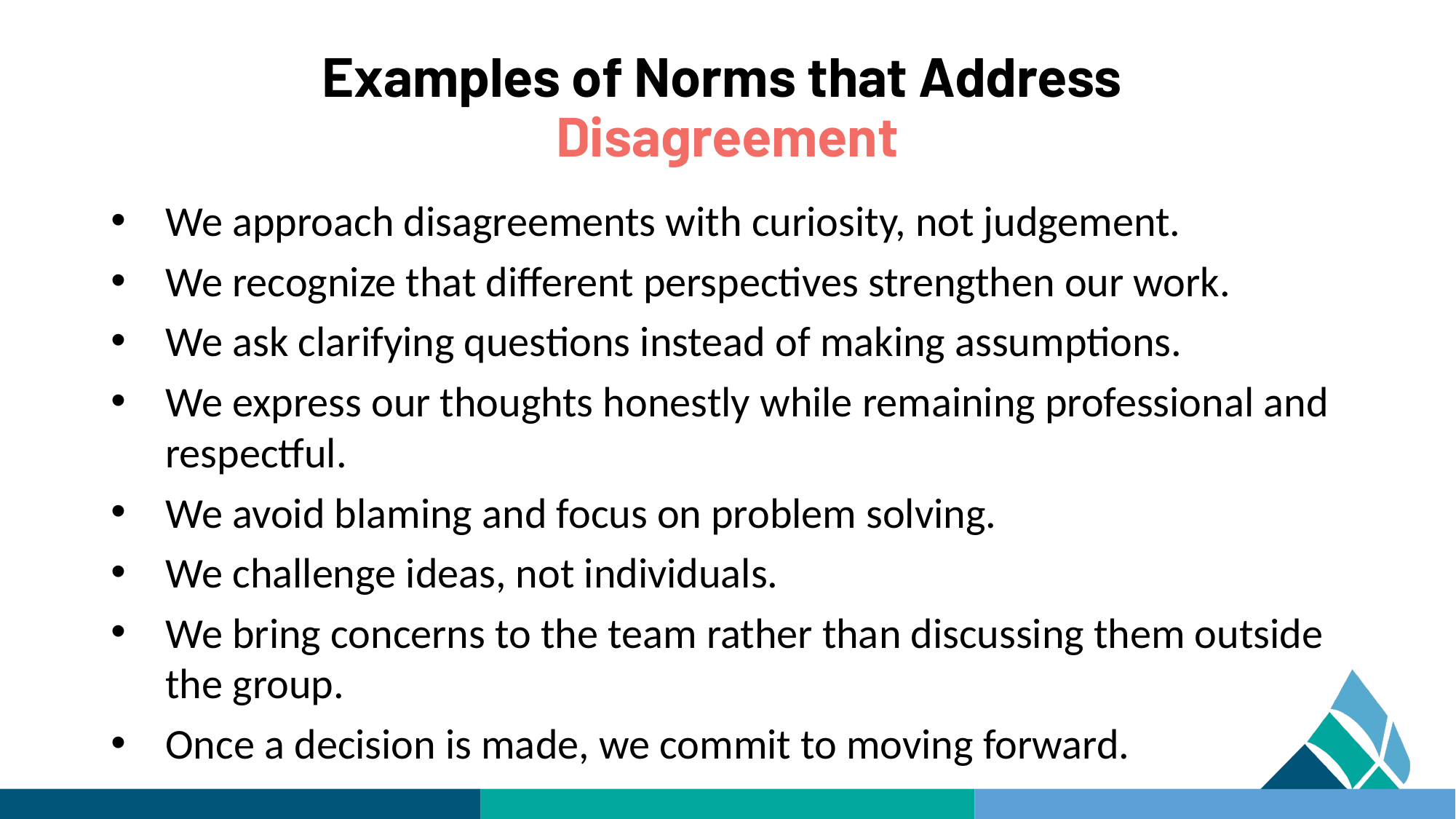

# Examples of Norms that Address Disagreement
We approach disagreements with curiosity, not judgement.
We recognize that different perspectives strengthen our work.
We ask clarifying questions instead of making assumptions.
We express our thoughts honestly while remaining professional and respectful.
We avoid blaming and focus on problem solving.
We challenge ideas, not individuals.
We bring concerns to the team rather than discussing them outside the group.
Once a decision is made, we commit to moving forward.